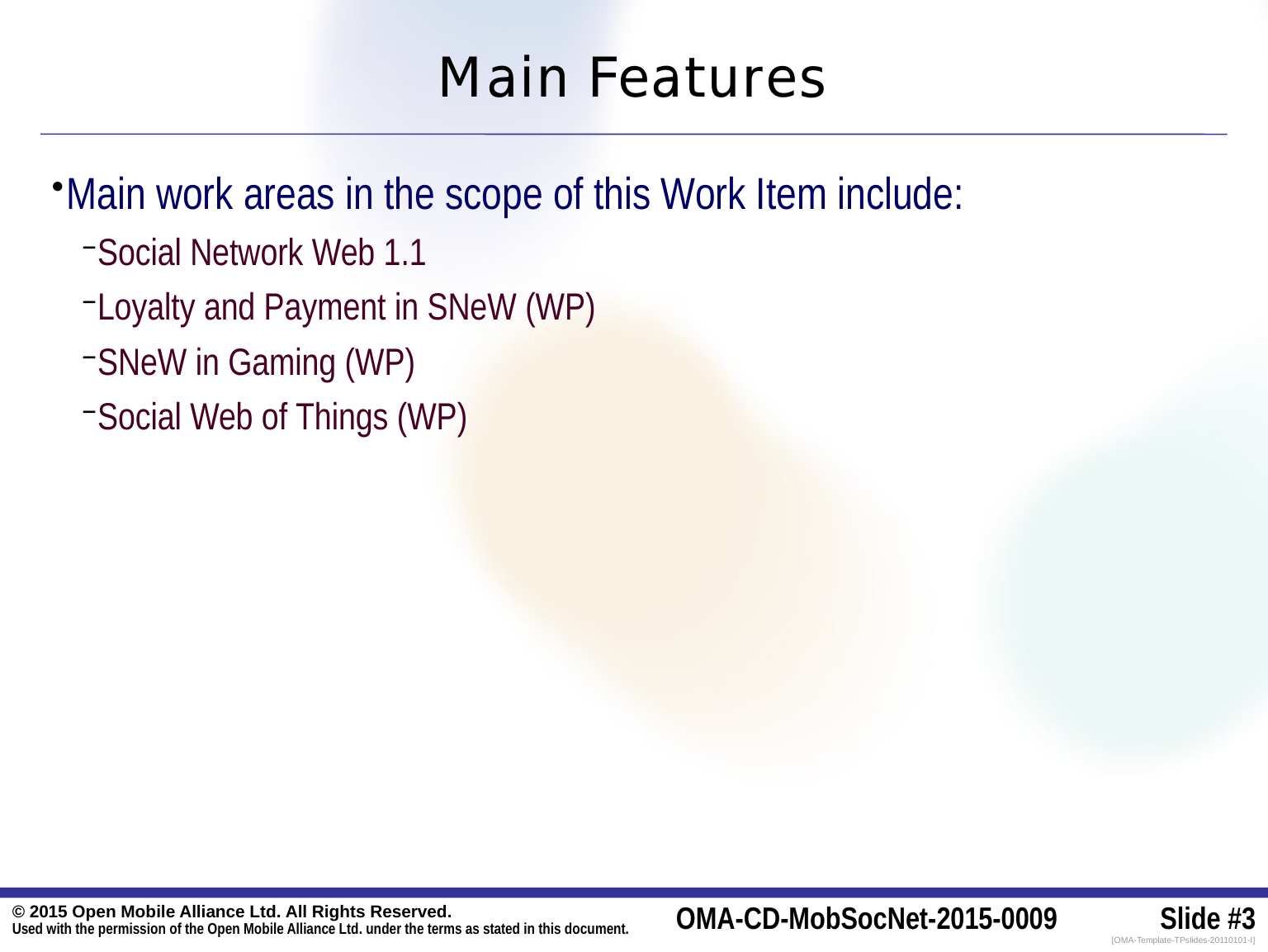

# Main Features
Main work areas in the scope of this Work Item include:
Social Network Web 1.1
Loyalty and Payment in SNeW (WP)
SNeW in Gaming (WP)
Social Web of Things (WP)